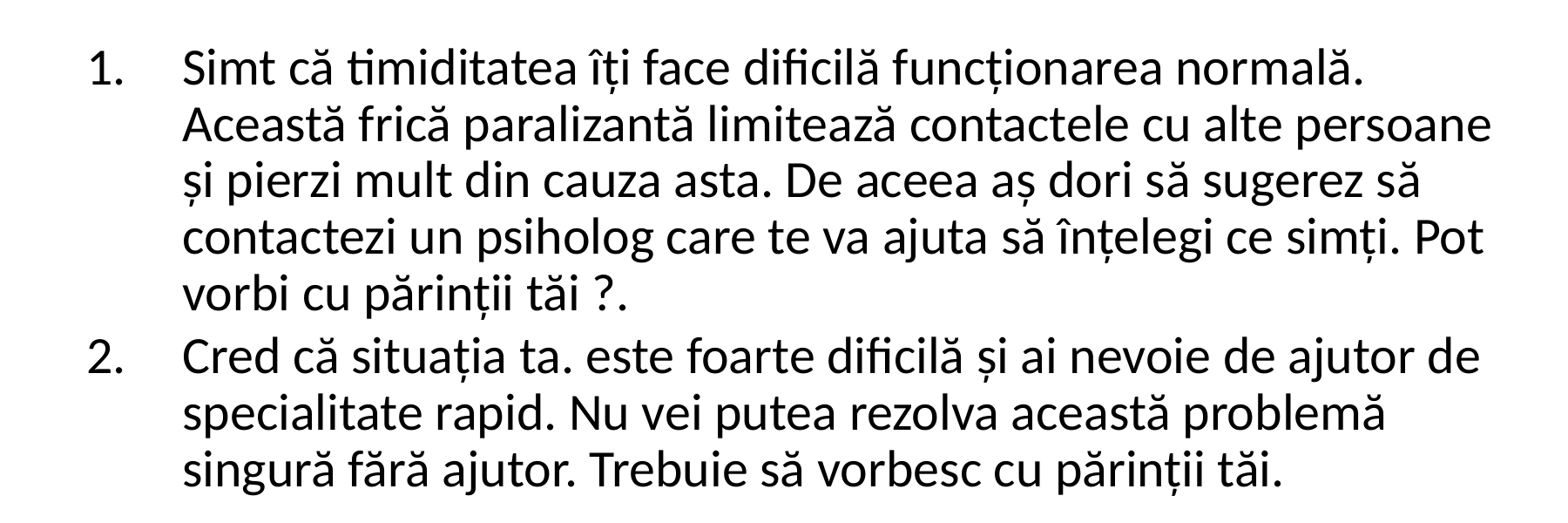

Simt că timiditatea îți face dificilă funcționarea normală. Această frică paralizantă limitează contactele cu alte persoane și pierzi mult din cauza asta. De aceea aș dori să sugerez să contactezi un psiholog care te va ajuta să înțelegi ce simți. Pot vorbi cu părinții tăi ?.
Cred că situația ta. este foarte dificilă și ai nevoie de ajutor de specialitate rapid. Nu vei putea rezolva această problemă singură fără ajutor. Trebuie să vorbesc cu părinții tăi.